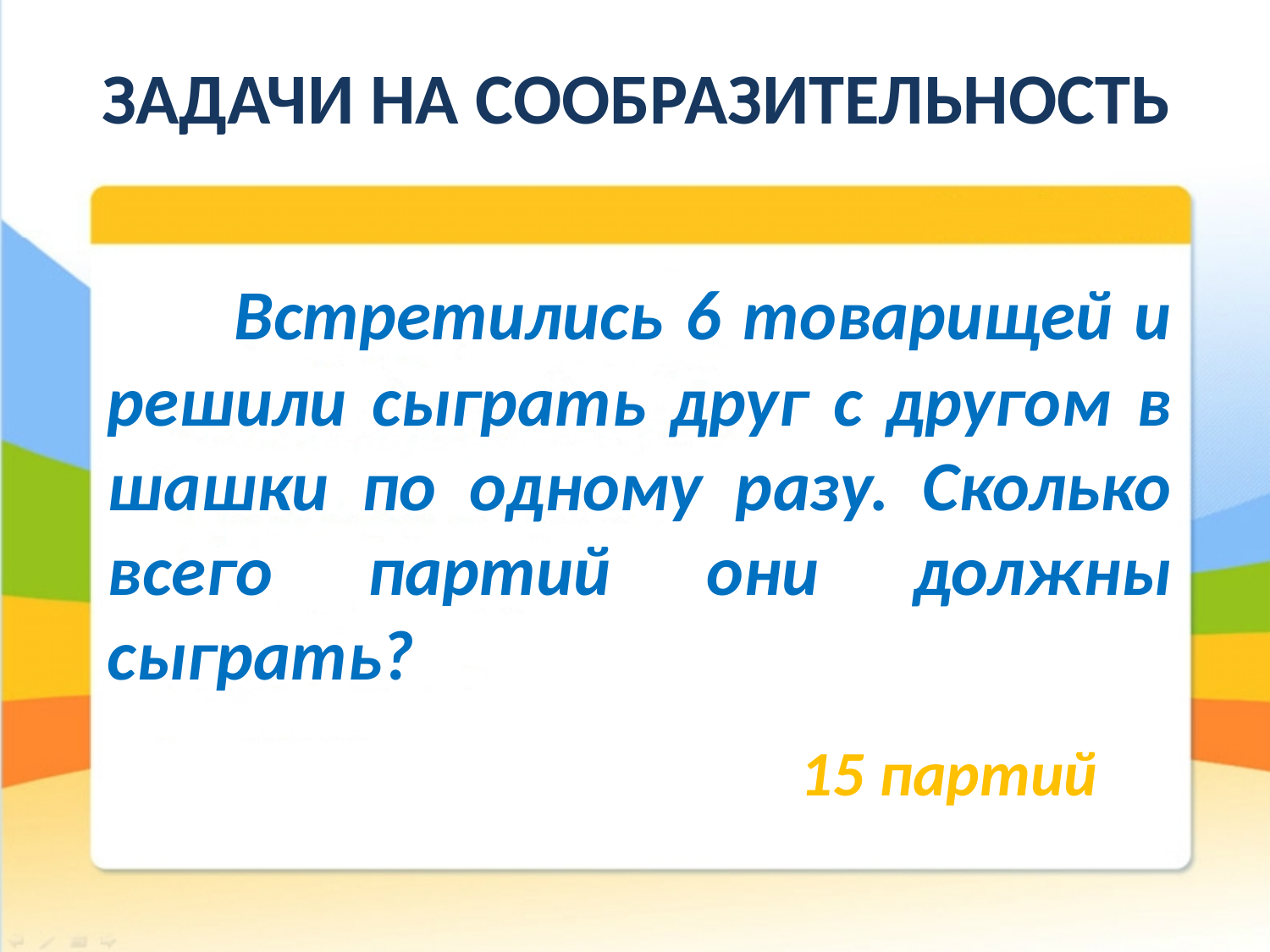

# ЗАДАЧИ НА СООБРАЗИТЕЛЬНОСТЬ
	Встретились 6 товарищей и решили сыграть друг с другом в шашки по одному разу. Сколько всего партий они должны сыграть?
15 партий